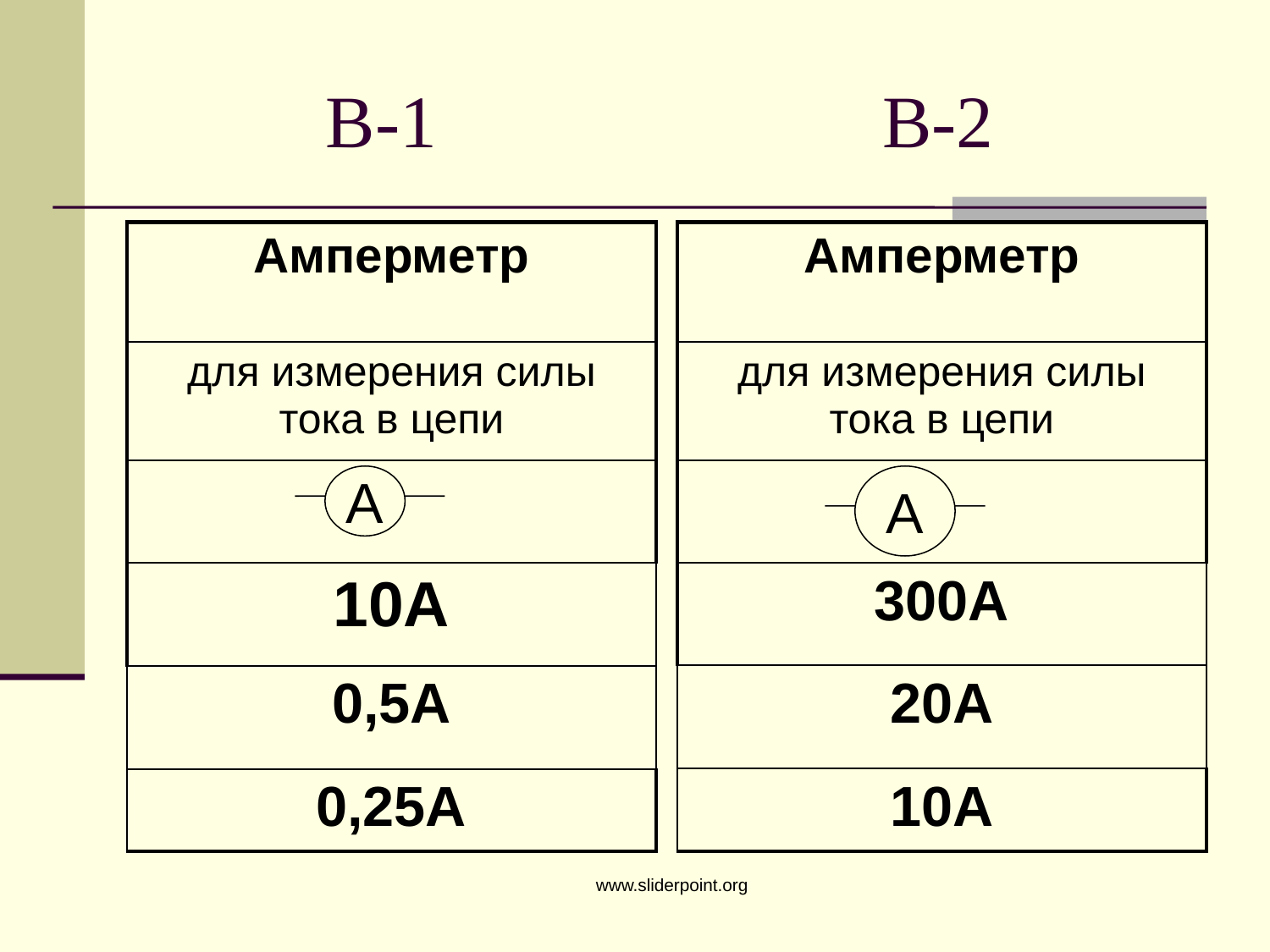

# В-1                        В-2
| Амперметр |
| --- |
| для измерения силы тока в цепи |
|  |
| 10А |
| 0,5А |
| 0,25А |
| Амперметр |
| --- |
| для измерения силы тока в цепи |
|  |
| 300А |
| 20А |
| 10А |
А
А

www.sliderpoint.org